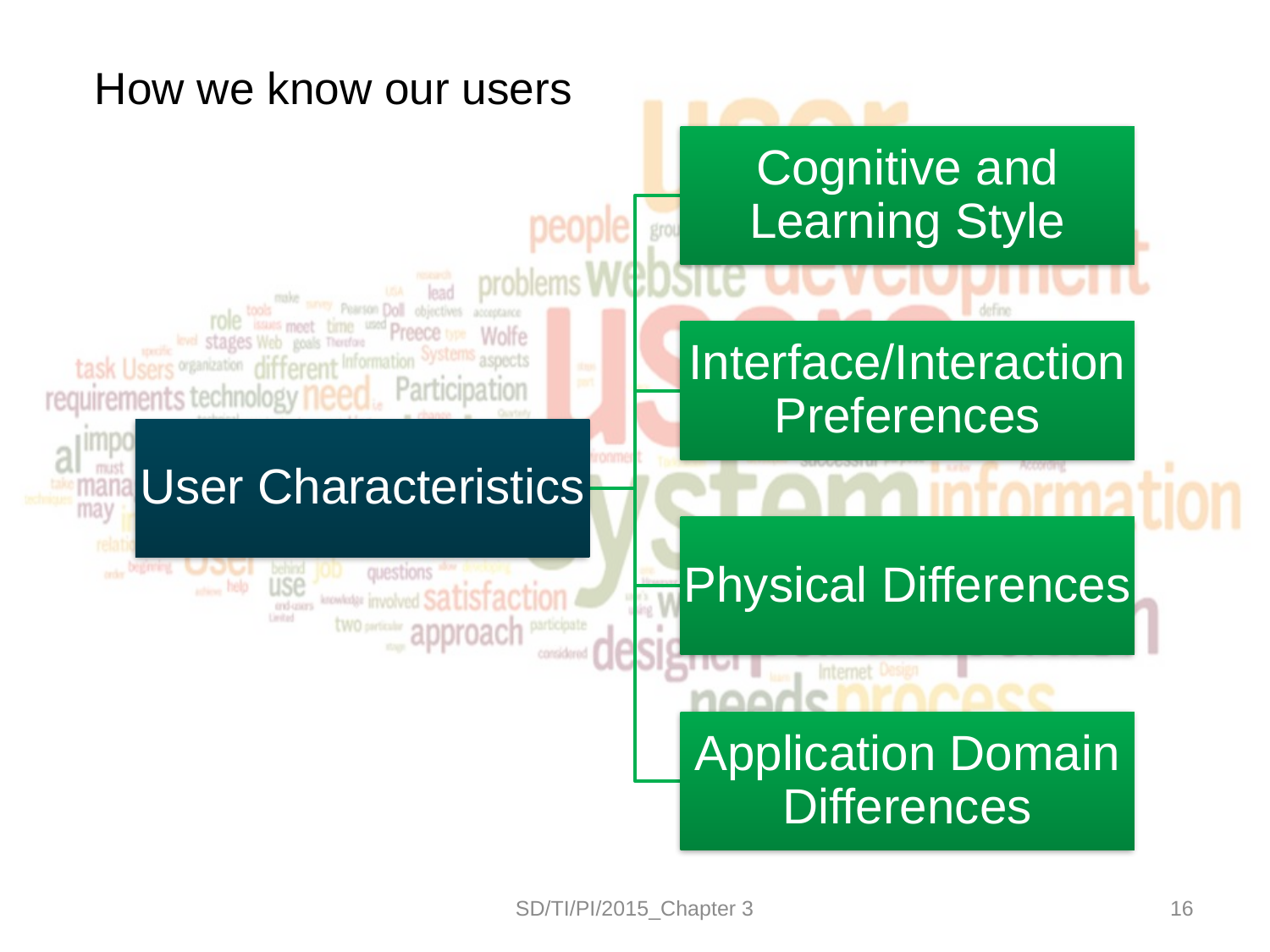

# How we know our users
User Characteristics
Cognitive and Learning Style
Interface/Interaction Preferences
Physical Differences
Application Domain Differences
SD/TI/PI/2015_Chapter 3
16